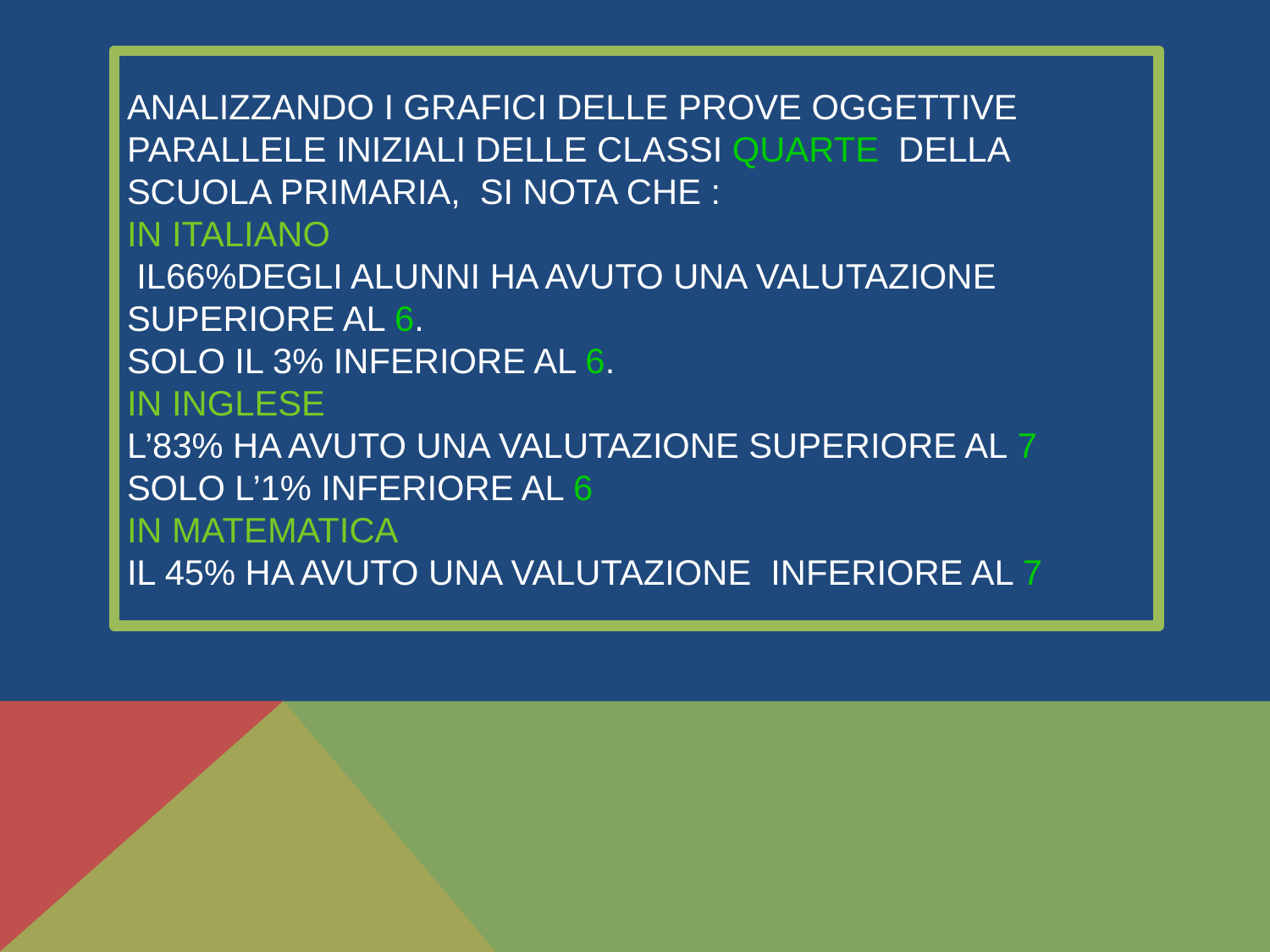

# ANALIZZANDO I GRAFICI delle prove oggettive parallele INIZIALI delle classi quarte  DELLA SCUOLA PRIMARIA,  SI NOTA che : In italiano il66%degli alunni ha avuto una valutazione superiore al 6. solo il 3% inferiore al 6. in inglese l’83% ha avuto una valutazione superiore al 7 solo l’1% inferiore al 6 in matematica il 45% ha avuto una valutazione  inferiore al 7